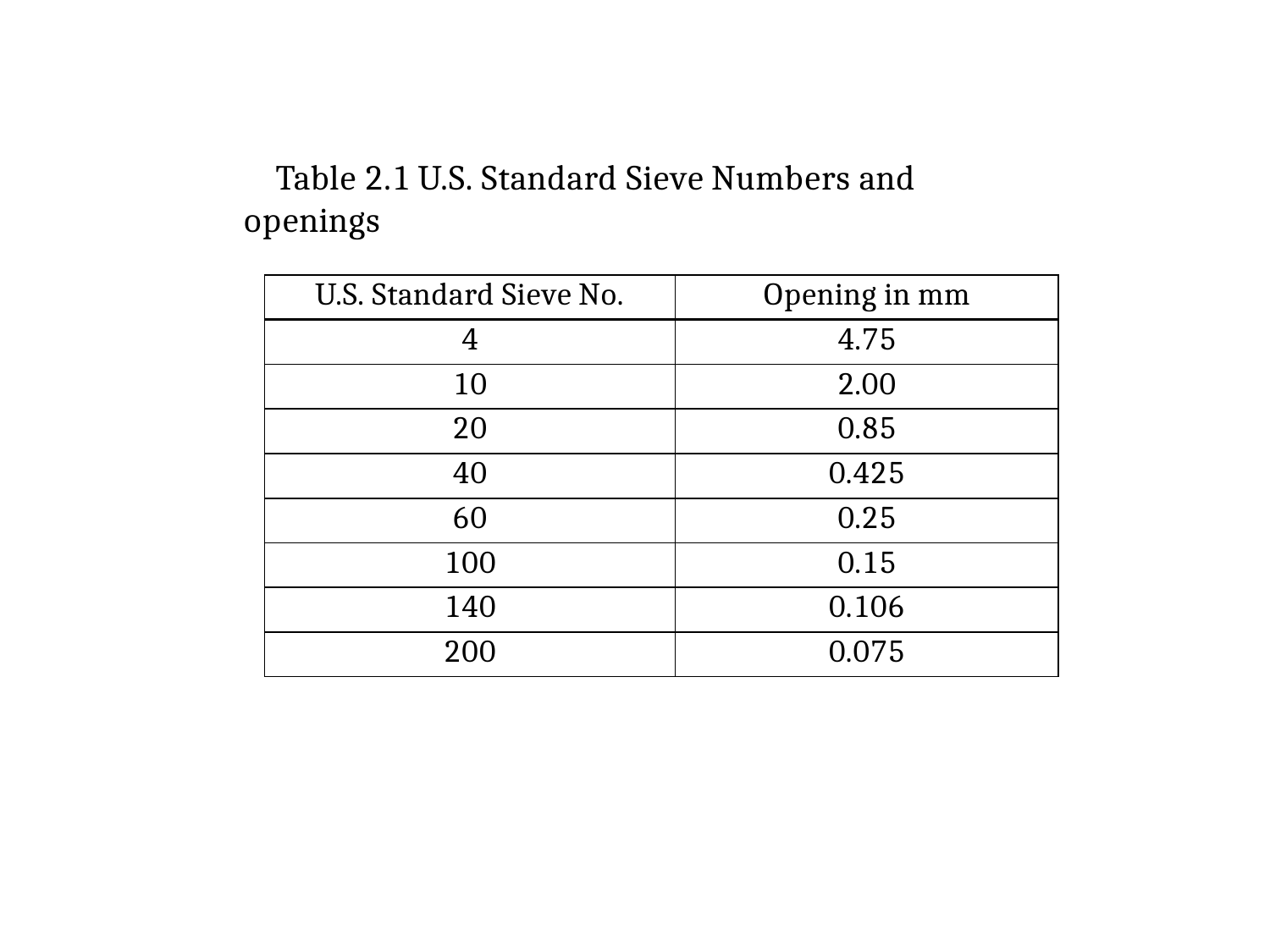

Table 2.1 U.S. Standard Sieve Numbers and openings

| U.S. Standard Sieve No. | Opening in mm |
| --- | --- |
| 4 | 4.75 |
| 10 | 2.00 |
| 20 | 0.85 |
| 40 | 0.425 |
| 60 | 0.25 |
| 100 | 0.15 |
| 140 | 0.106 |
| 200 | 0.075 |